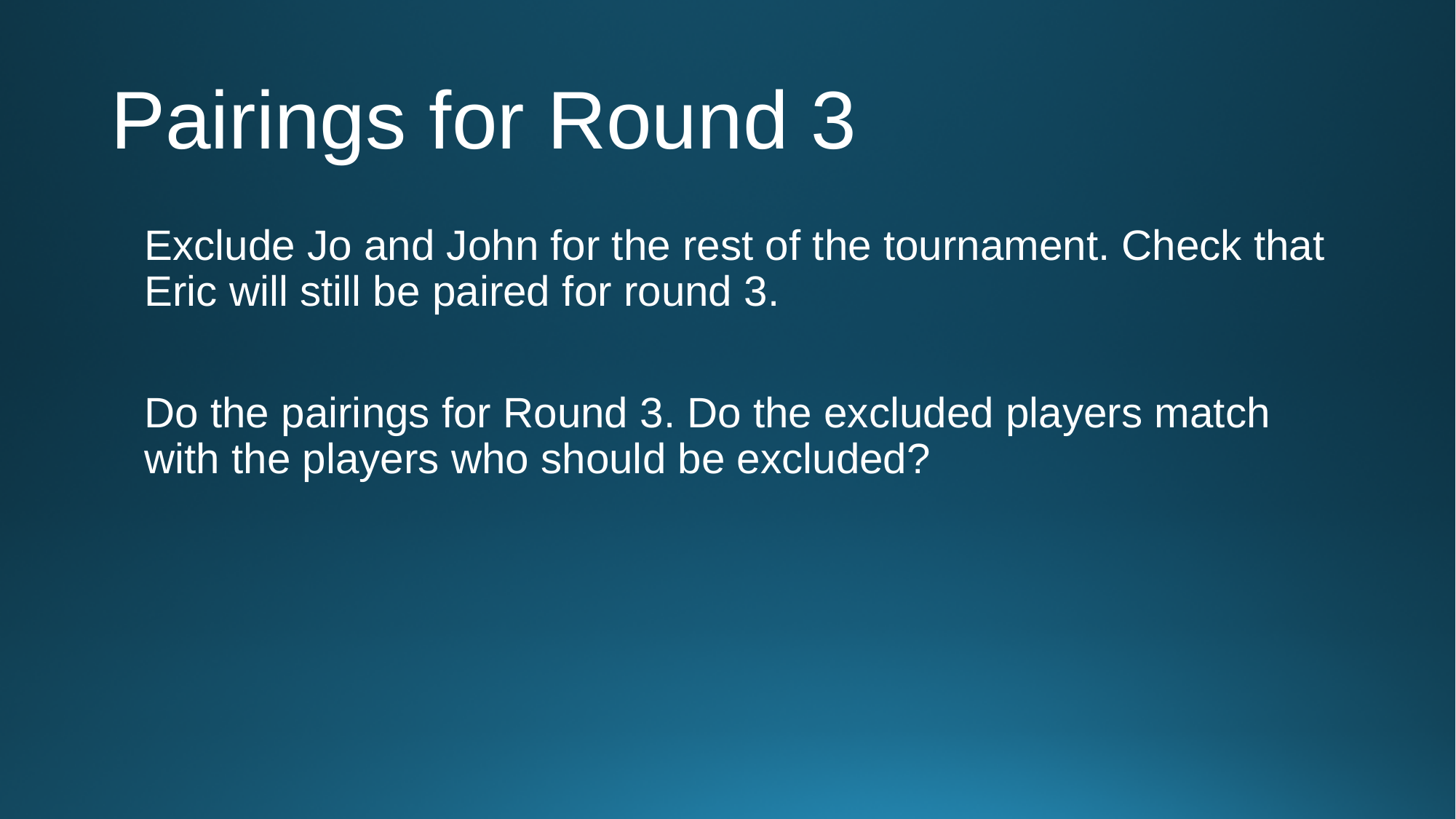

# Pairings for Round 3
Exclude Jo and John for the rest of the tournament. Check that Eric will still be paired for round 3.

Do the pairings for Round 3. Do the excluded players match with the players who should be excluded?